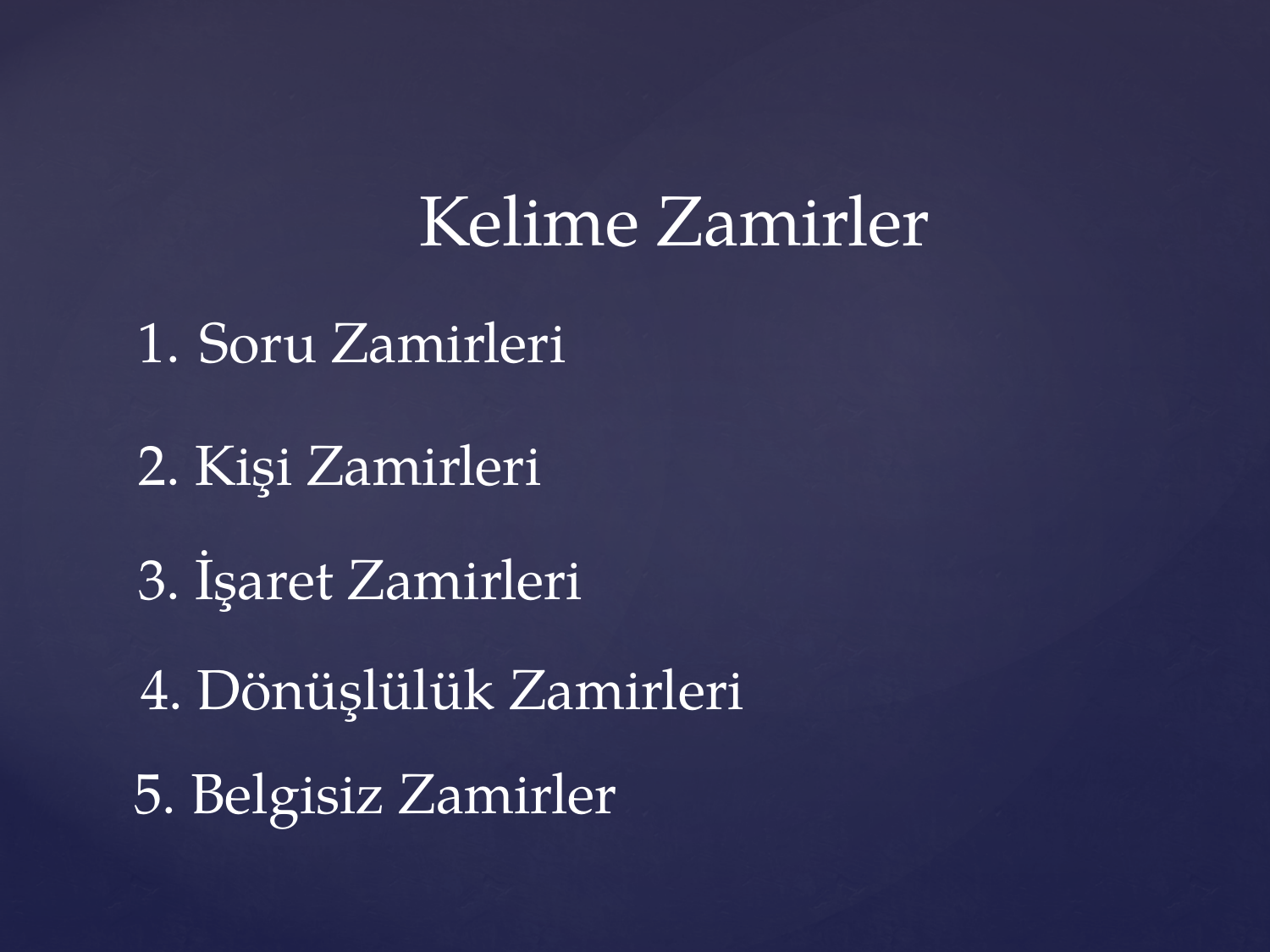

Kelime Zamirler
 Soru Zamirleri
2. Kişi Zamirleri
3. İşaret Zamirleri
4. Dönüşlülük Zamirleri
5. Belgisiz Zamirler